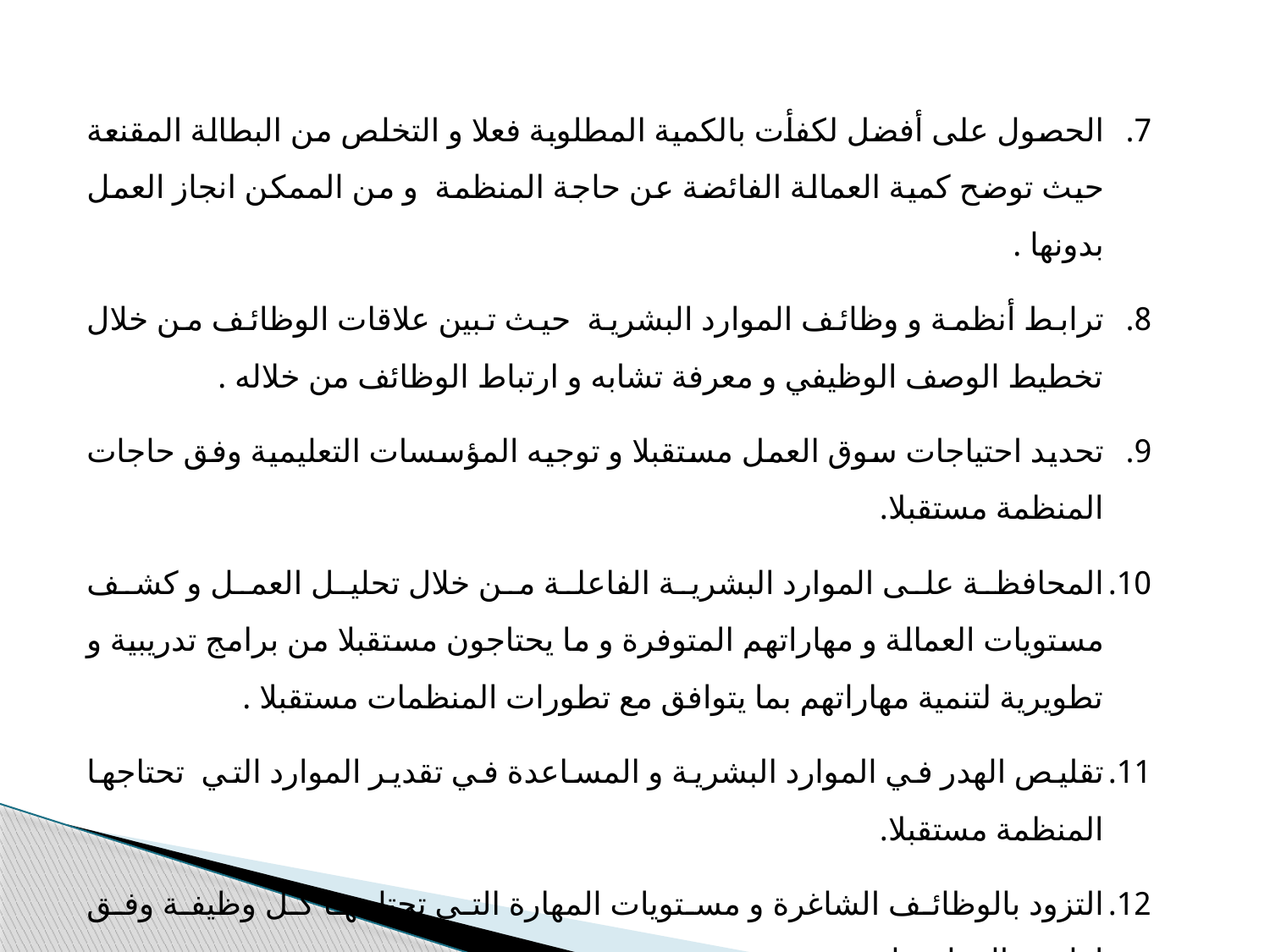

الحصول على أفضل لكفأت بالكمية المطلوبة فعلا و التخلص من البطالة المقنعة حيث توضح كمية العمالة الفائضة عن حاجة المنظمة  و من الممكن انجاز العمل بدونها .
ترابط أنظمة و وظائف الموارد البشرية  حيث تبين علاقات الوظائف من خلال تخطيط الوصف الوظيفي و معرفة تشابه و ارتباط الوظائف من خلاله .
تحديد احتياجات سوق العمل مستقبلا و توجيه المؤسسات التعليمية وفق حاجات المنظمة مستقبلا.
المحافظة على الموارد البشرية الفاعلة من خلال تحليل العمل و كشف مستويات العمالة و مهاراتهم المتوفرة و ما يحتاجون مستقبلا من برامج تدريبية و تطويرية لتنمية مهاراتهم بما يتوافق مع تطورات المنظمات مستقبلا .
تقليص الهدر في الموارد البشرية و المساعدة في تقدير الموارد التي  تحتاجها المنظمة مستقبلا.
التزود بالوظائف الشاغرة و مستويات المهارة التي تحتاجها كل وظيفة وفق لطبيعة العمل بها .
وضع الخطط المستقبلية لبرامج التدريب و التوظيف و تحليل مدى الاستفادة منها         و الفائدة المرجوة منها بالنسبة للفرد و المنظمة